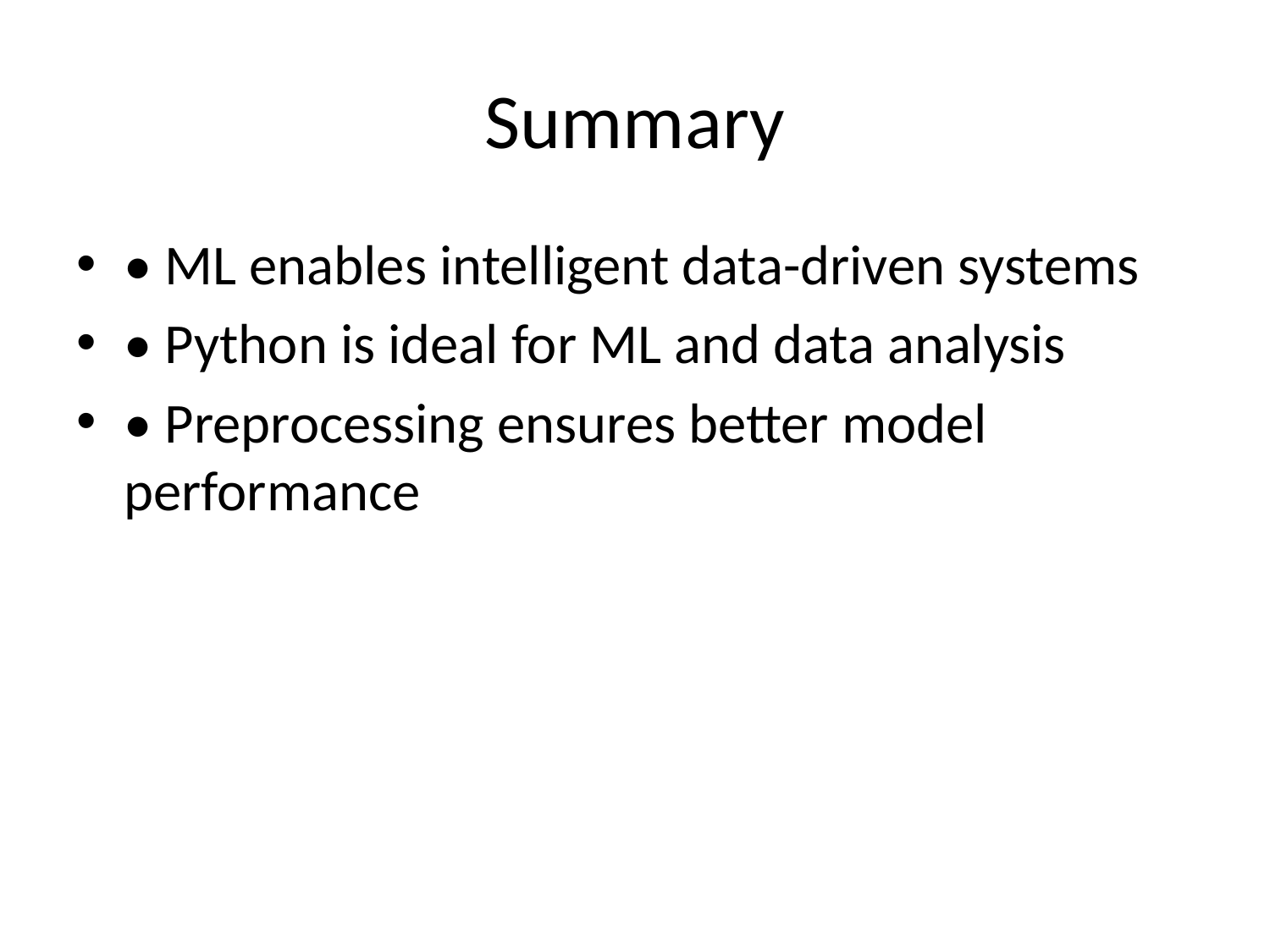

# Summary
• ML enables intelligent data-driven systems
• Python is ideal for ML and data analysis
• Preprocessing ensures better model performance